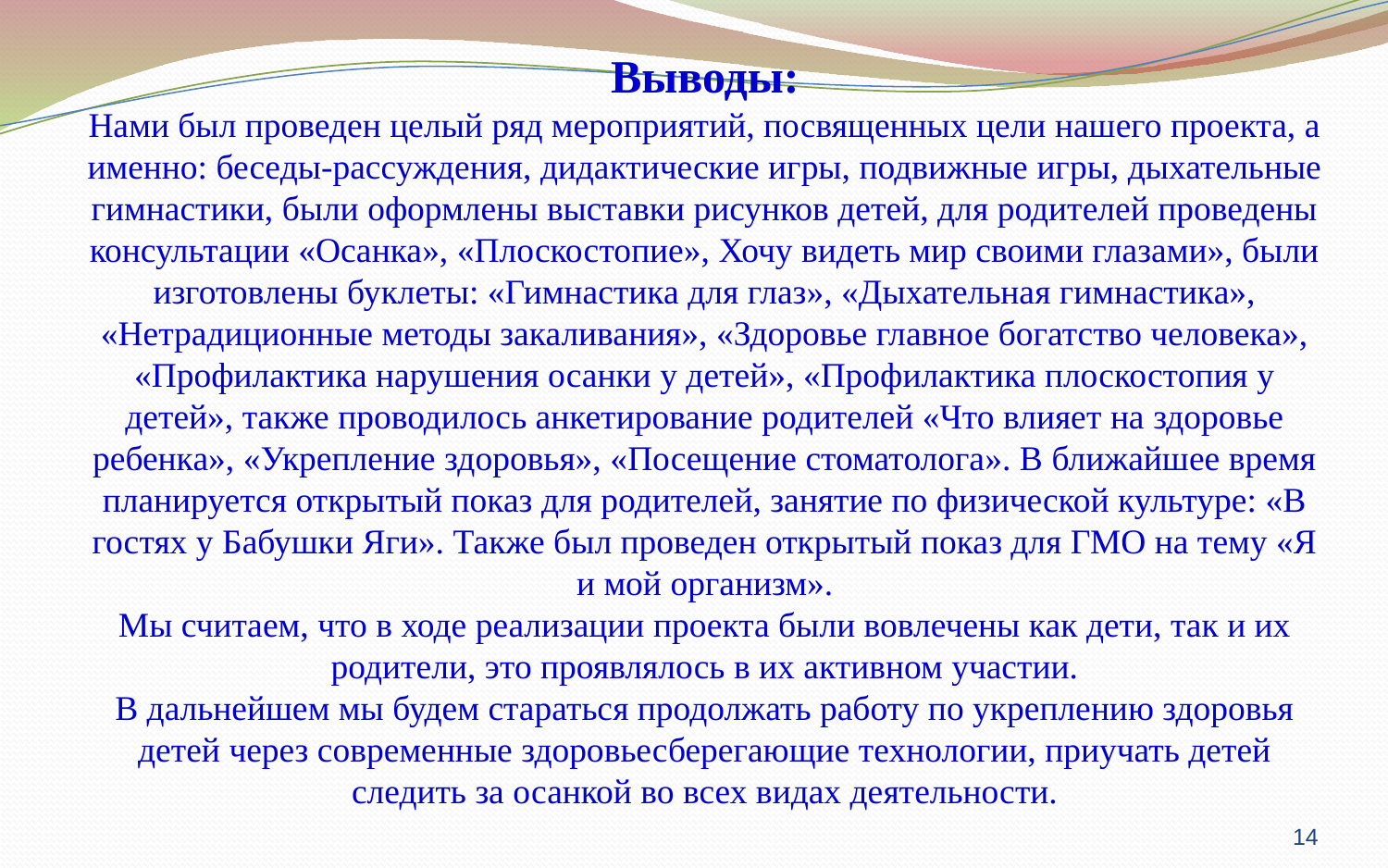

Выводы:
Нами был проведен целый ряд мероприятий, посвященных цели нашего проекта, а именно: беседы-рассуждения, дидактические игры, подвижные игры, дыхательные гимнастики, были оформлены выставки рисунков детей, для родителей проведены консультации «Осанка», «Плоскостопие», Хочу видеть мир своими глазами», были изготовлены буклеты: «Гимнастика для глаз», «Дыхательная гимнастика», «Нетрадиционные методы закаливания», «Здоровье главное богатство человека», «Профилактика нарушения осанки у детей», «Профилактика плоскостопия у детей», также проводилось анкетирование родителей «Что влияет на здоровье ребенка», «Укрепление здоровья», «Посещение стоматолога». В ближайшее время планируется открытый показ для родителей, занятие по физической культуре: «В гостях у Бабушки Яги». Также был проведен открытый показ для ГМО на тему «Я и мой организм».
Мы считаем, что в ходе реализации проекта были вовлечены как дети, так и их родители, это проявлялось в их активном участии.
В дальнейшем мы будем стараться продолжать работу по укреплению здоровья детей через современные здоровьесберегающие технологии, приучать детей следить за осанкой во всех видах деятельности.

14